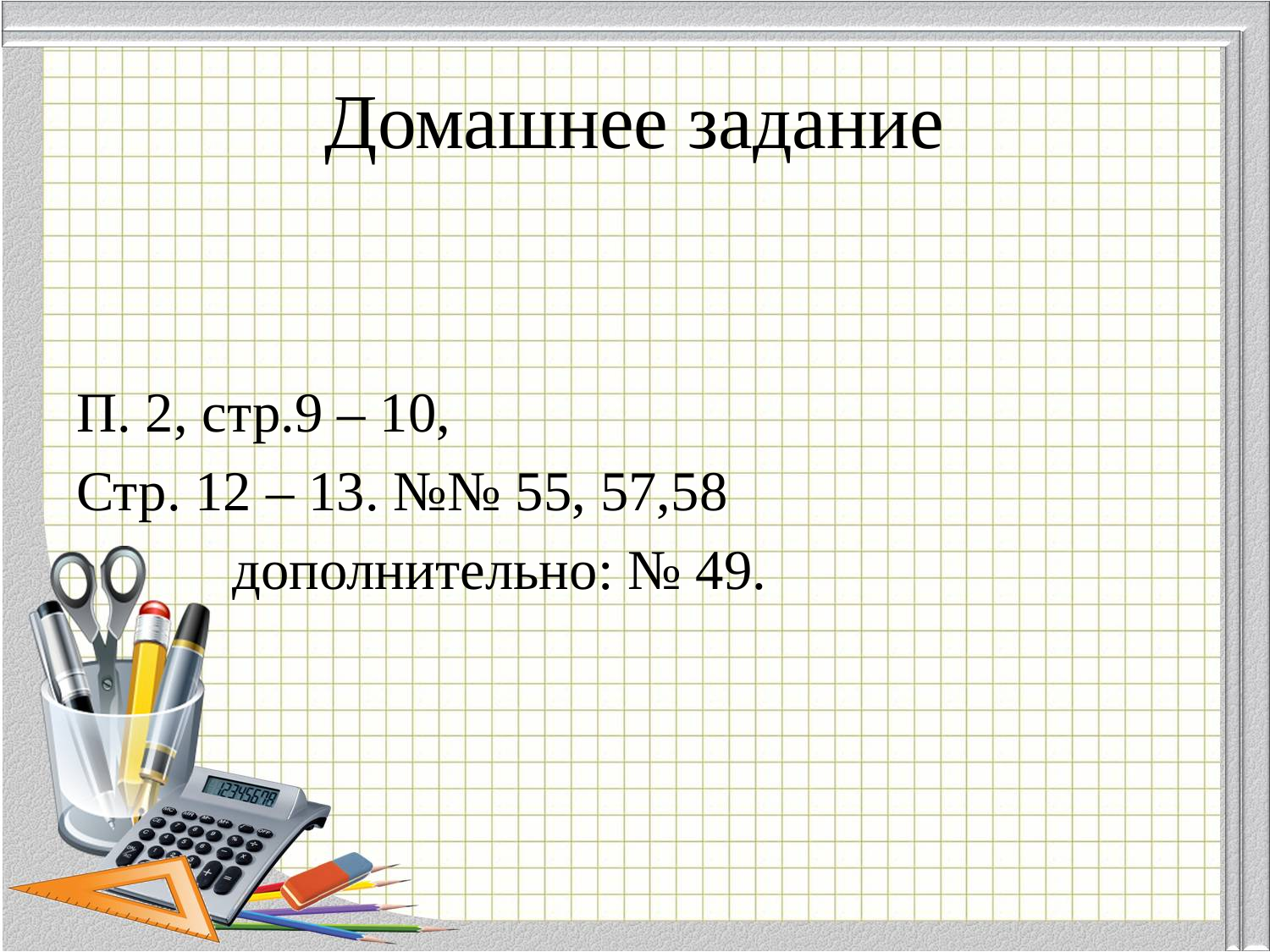

# Домашнее задание

П. 2, стр.9 – 10,
Стр. 12 – 13. №№ 55, 57,58
           дополнительно: № 49.